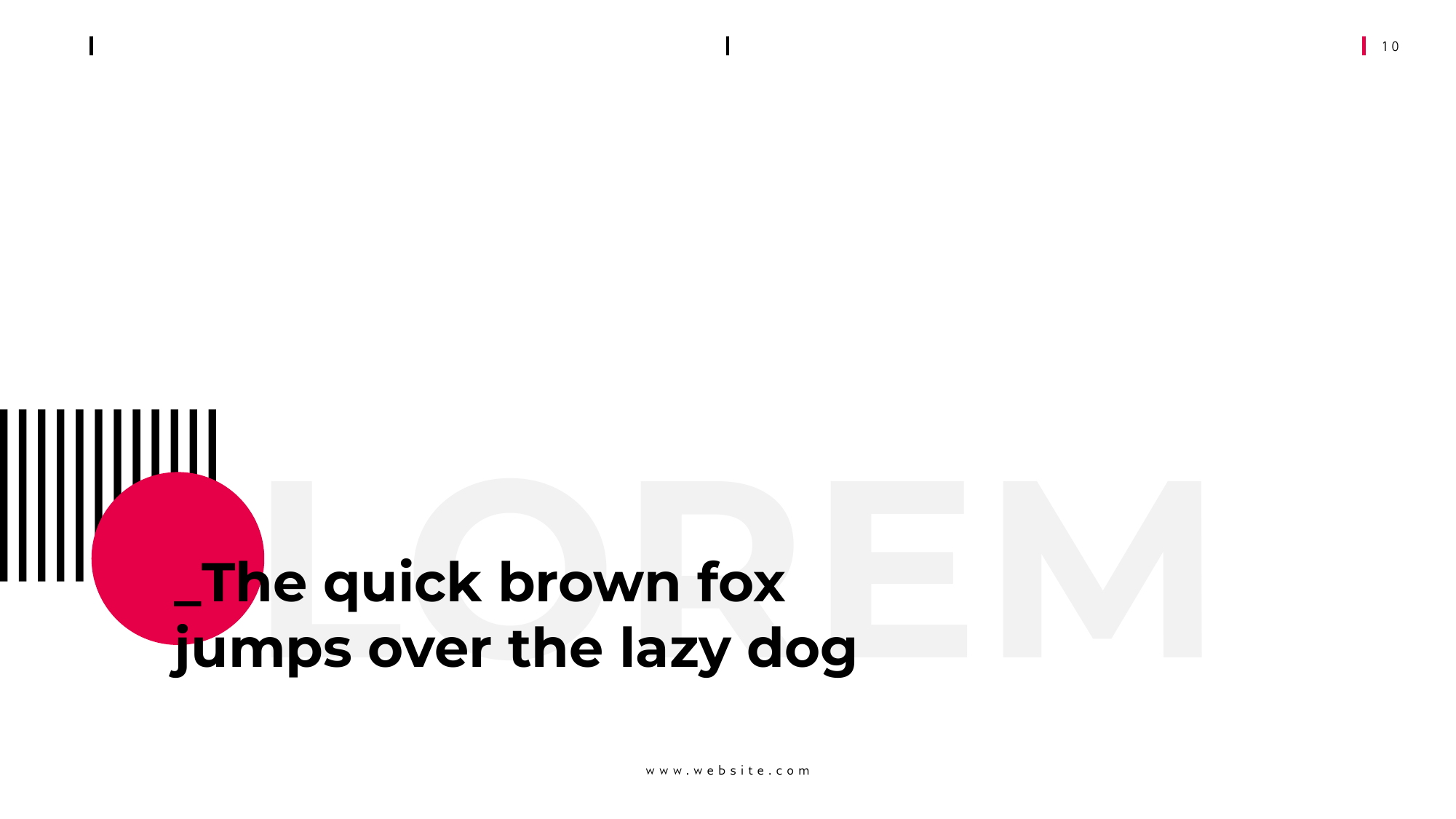

LOREM

_The quick brown fox jumps over the lazy dog